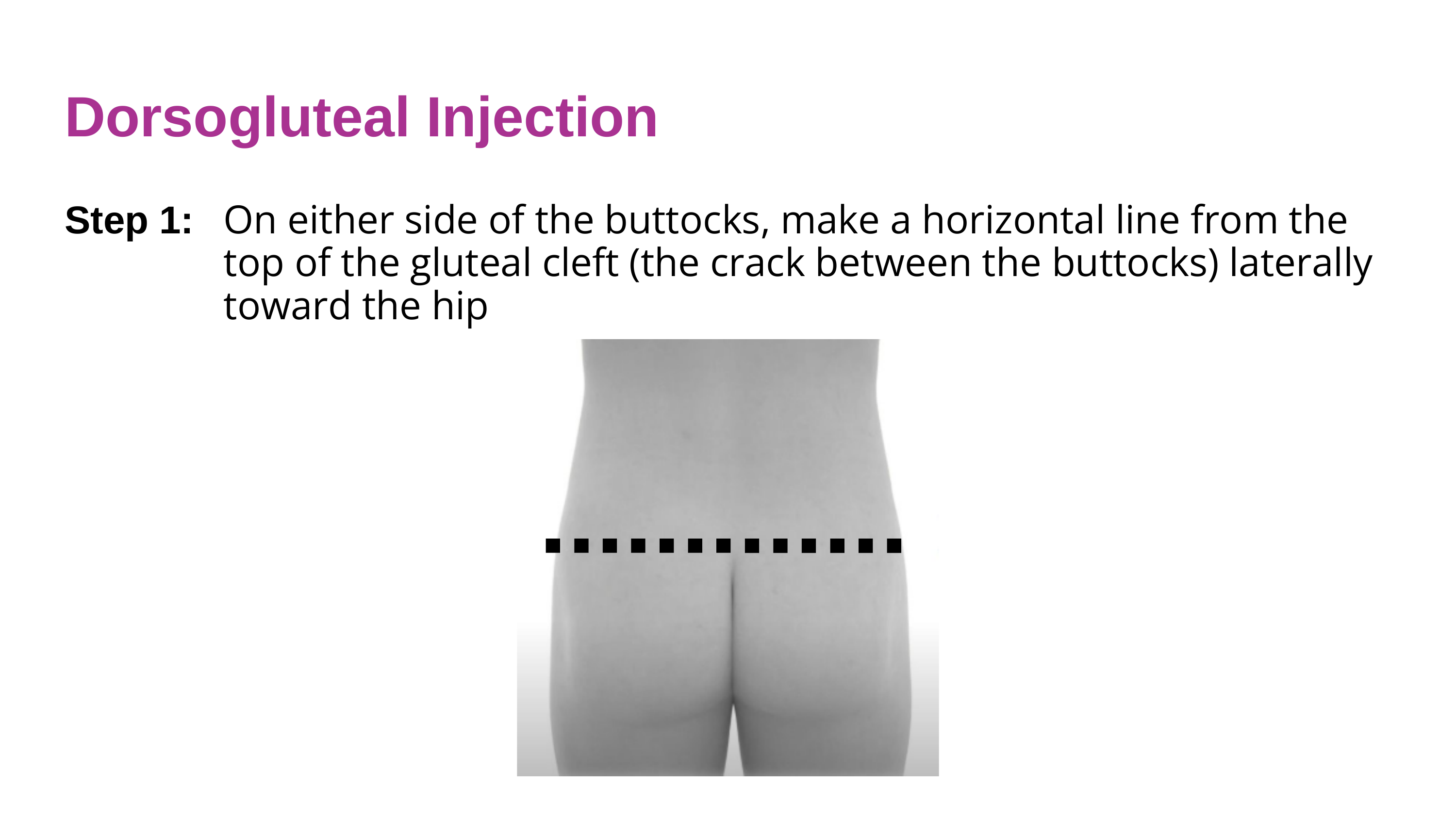

Dorsogluteal Injection
Step 1:
On either side of the buttocks, make a horizontal line from the top of the gluteal cleft (the crack between the buttocks) laterally toward the hip